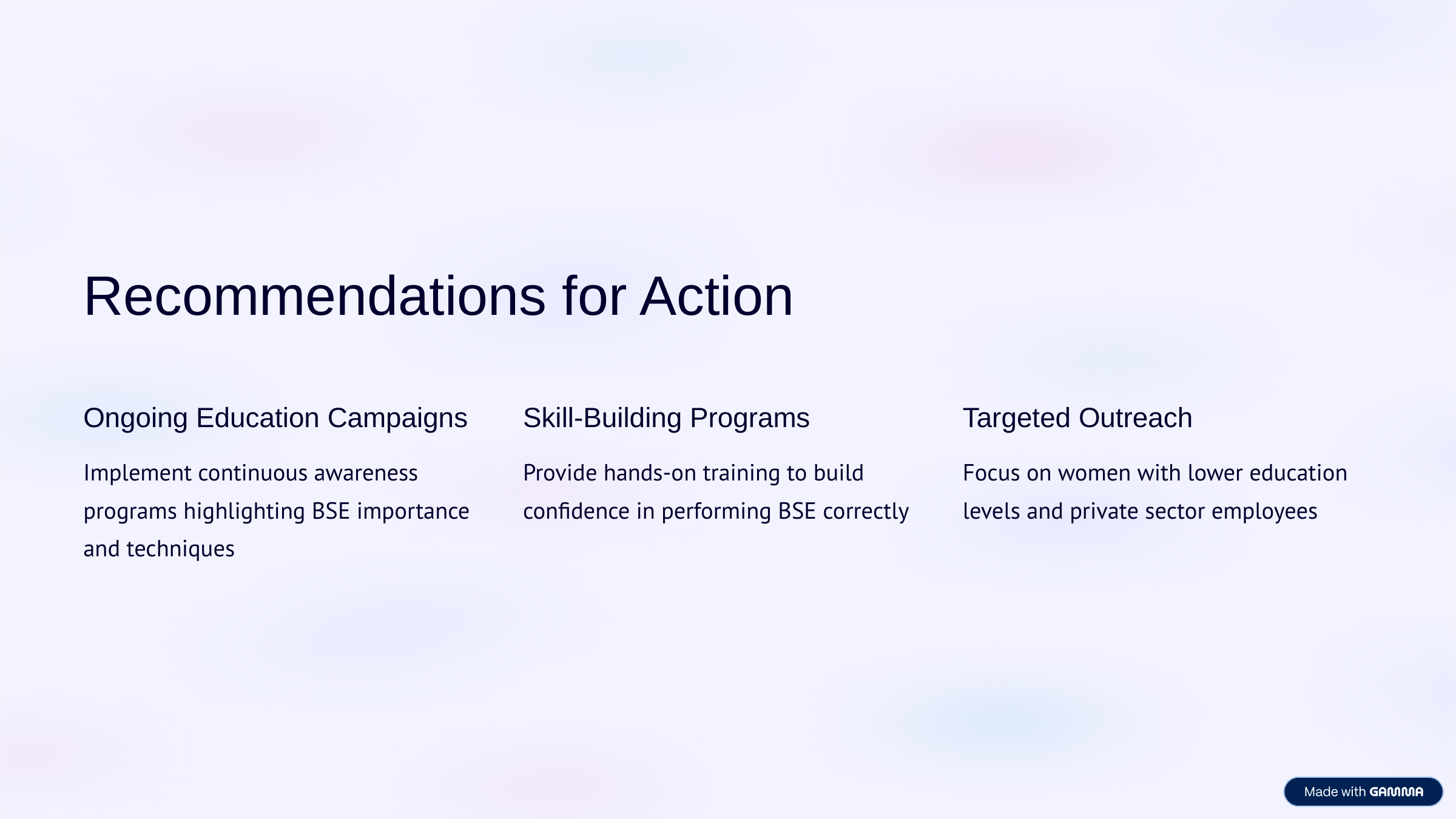

Recommendations for Action
Ongoing Education Campaigns
Skill-Building Programs
Targeted Outreach
Implement continuous awareness programs highlighting BSE importance and techniques
Provide hands-on training to build confidence in performing BSE correctly
Focus on women with lower education levels and private sector employees